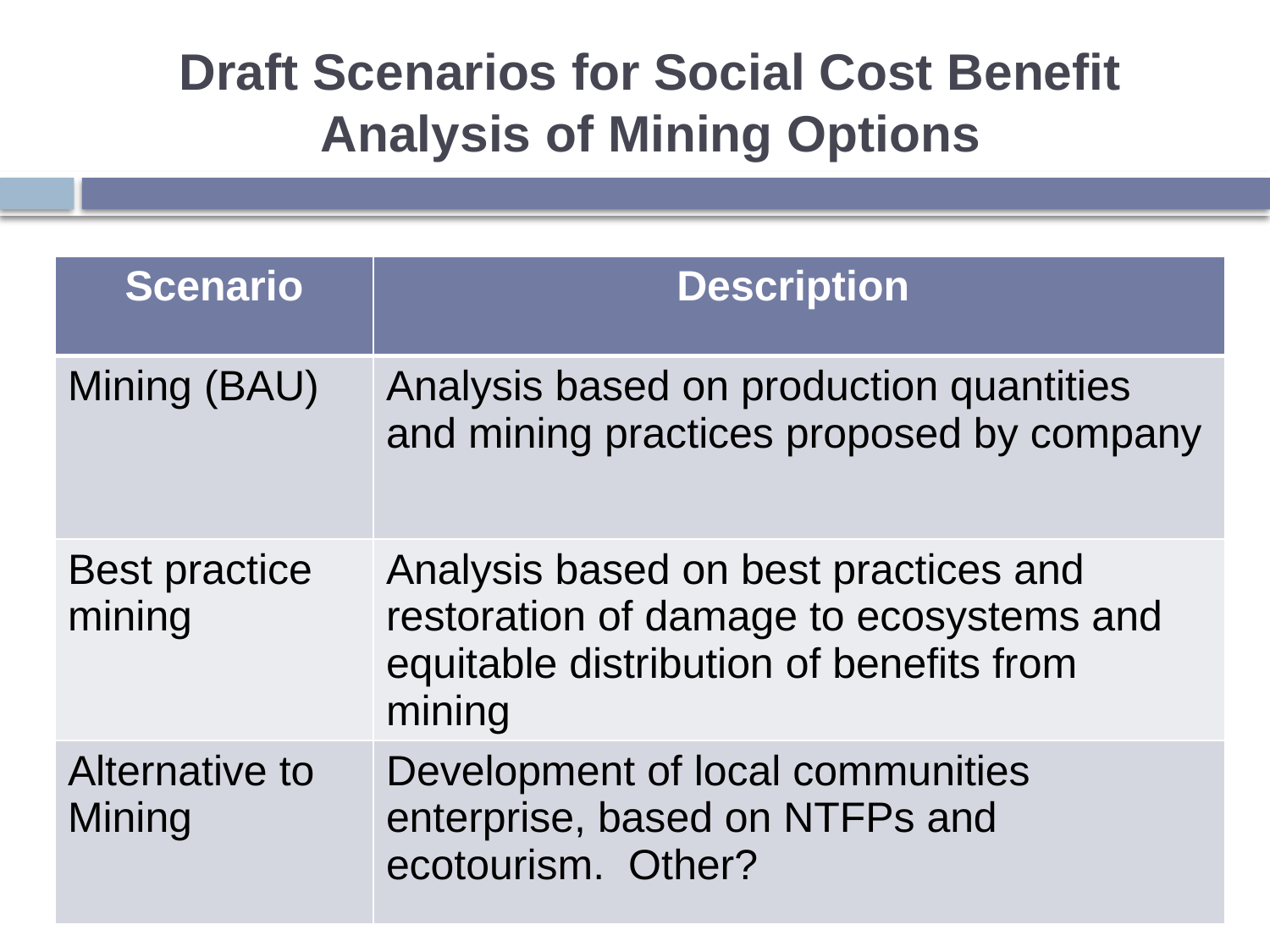

# Draft Scenarios for Social Cost Benefit Analysis of Mining Options
| Scenario | Description |
| --- | --- |
| Mining (BAU) | Analysis based on production quantities and mining practices proposed by company |
| Best practice mining | Analysis based on best practices and restoration of damage to ecosystems and equitable distribution of benefits from mining |
| Alternative to Mining | Development of local communities enterprise, based on NTFPs and ecotourism. Other? |